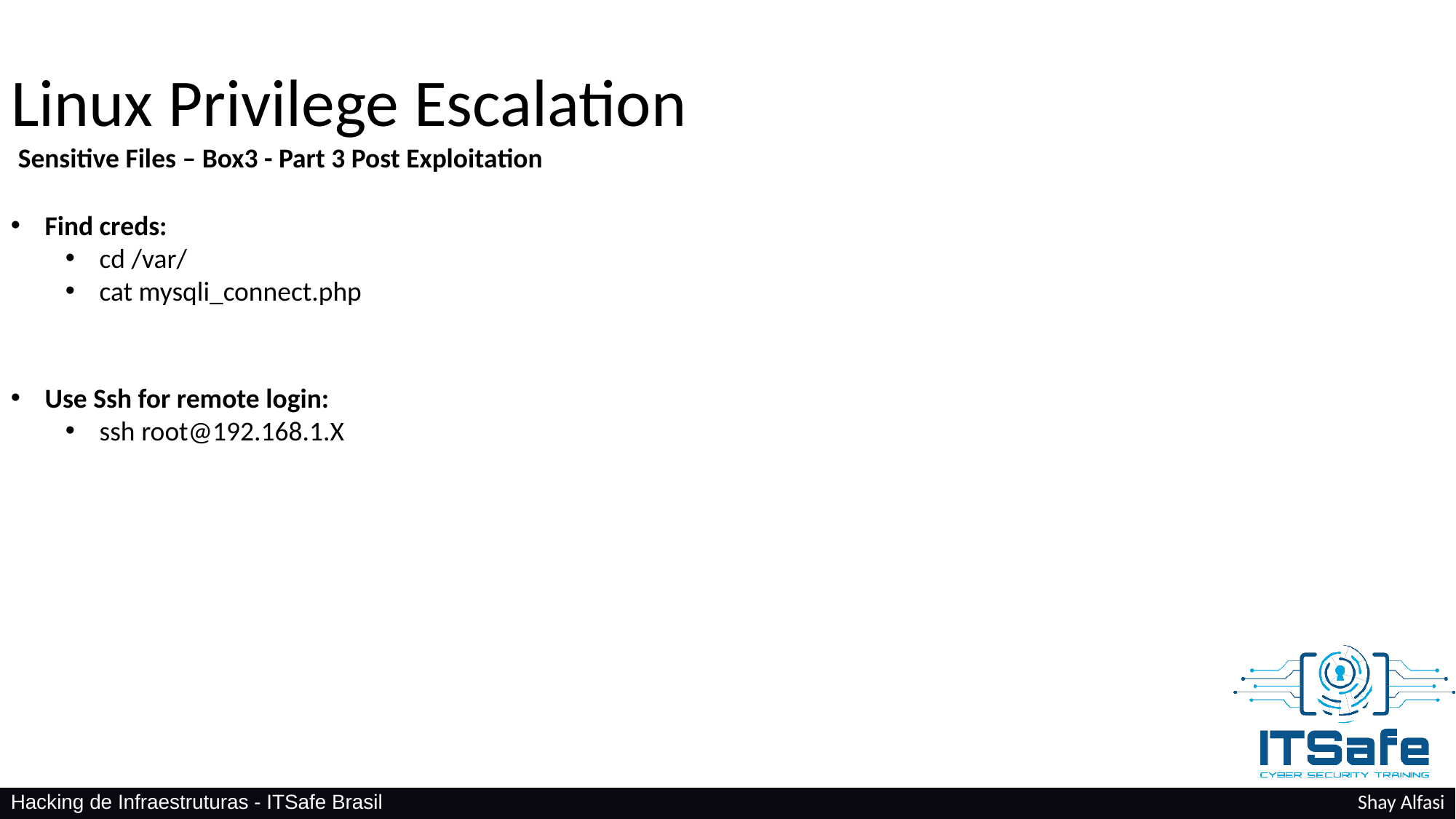

Linux Privilege Escalation
Sensitive Files – Box3 - Part 3 Post Exploitation
Find creds:
cd /var/
cat mysqli_connect.php
Use Ssh for remote login:
ssh root@192.168.1.X